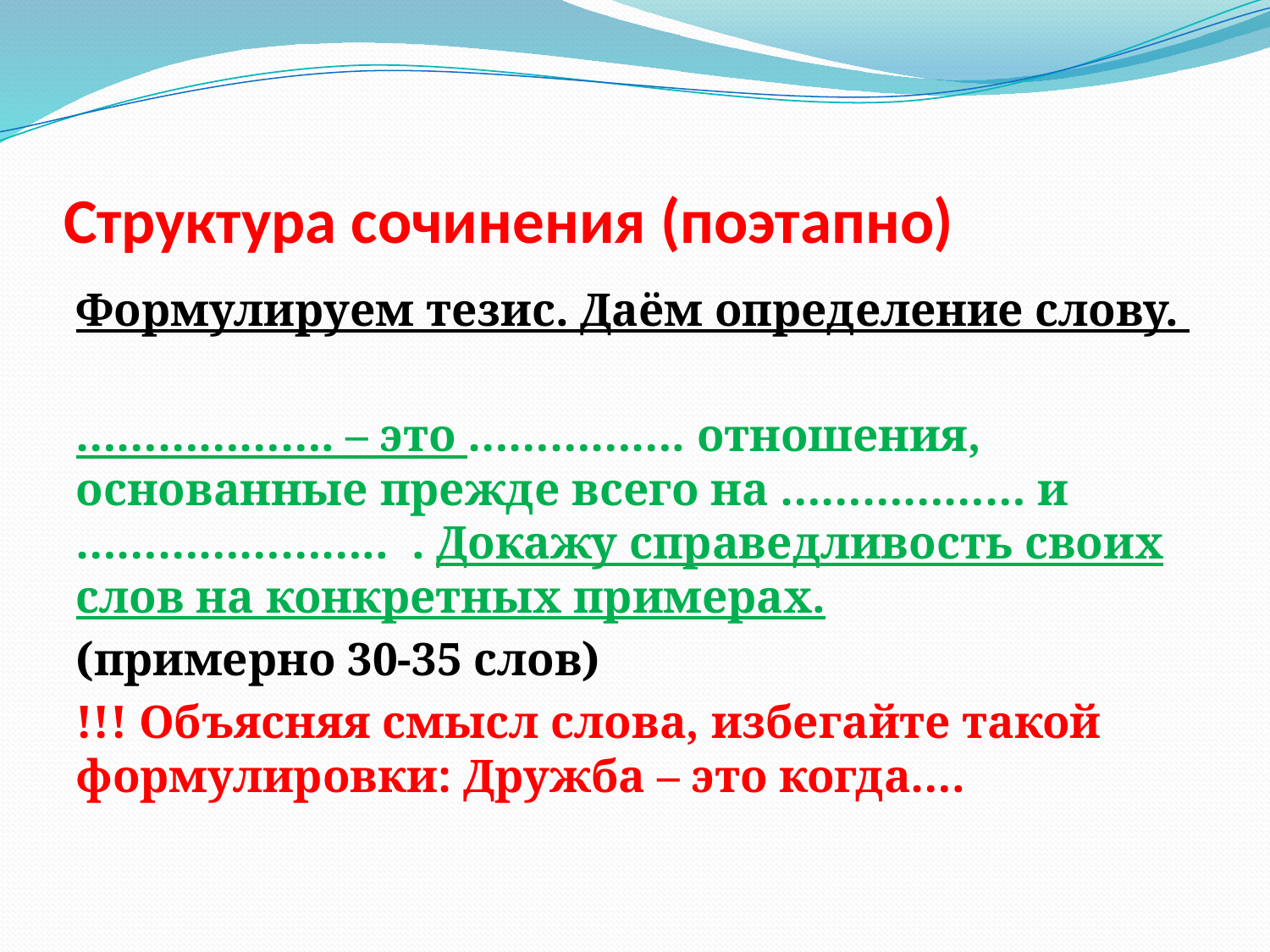

# Структура сочинения (поэтапно)
Формулируем тезис. Даём определение слову.

………………. – это ……………. отношения, основанные прежде всего на ……………… и …………………..  . Докажу справедливость своих слов на конкретных примерах.
(примерно 30-35 слов)
!!! Объясняя смысл слова, избегайте такой формулировки: Дружба – это когда….